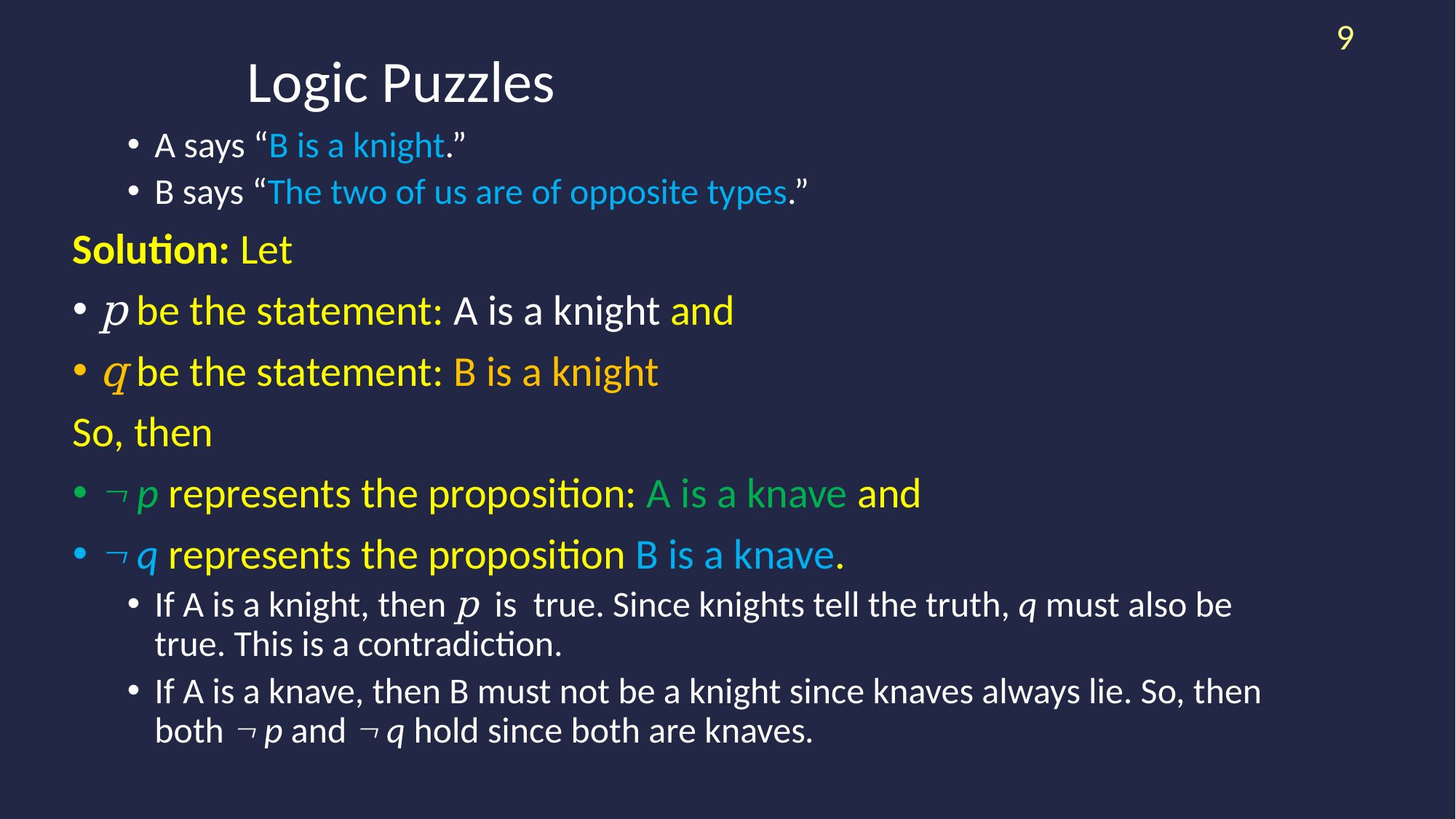

9
# Logic Puzzles
A says “B is a knight.”
B says “The two of us are of opposite types.”
Solution: Let
p be the statement: A is a knight and
q be the statement: B is a knight
So, then
¬ p represents the proposition: A is a knave and
¬ q represents the proposition B is a knave.
If A is a knight, then p  is  true. Since knights tell the truth, q must also be true. This is a contradiction.
If A is a knave, then B must not be a knight since knaves always lie. So, then both ¬ p and ¬ q hold since both are knaves.